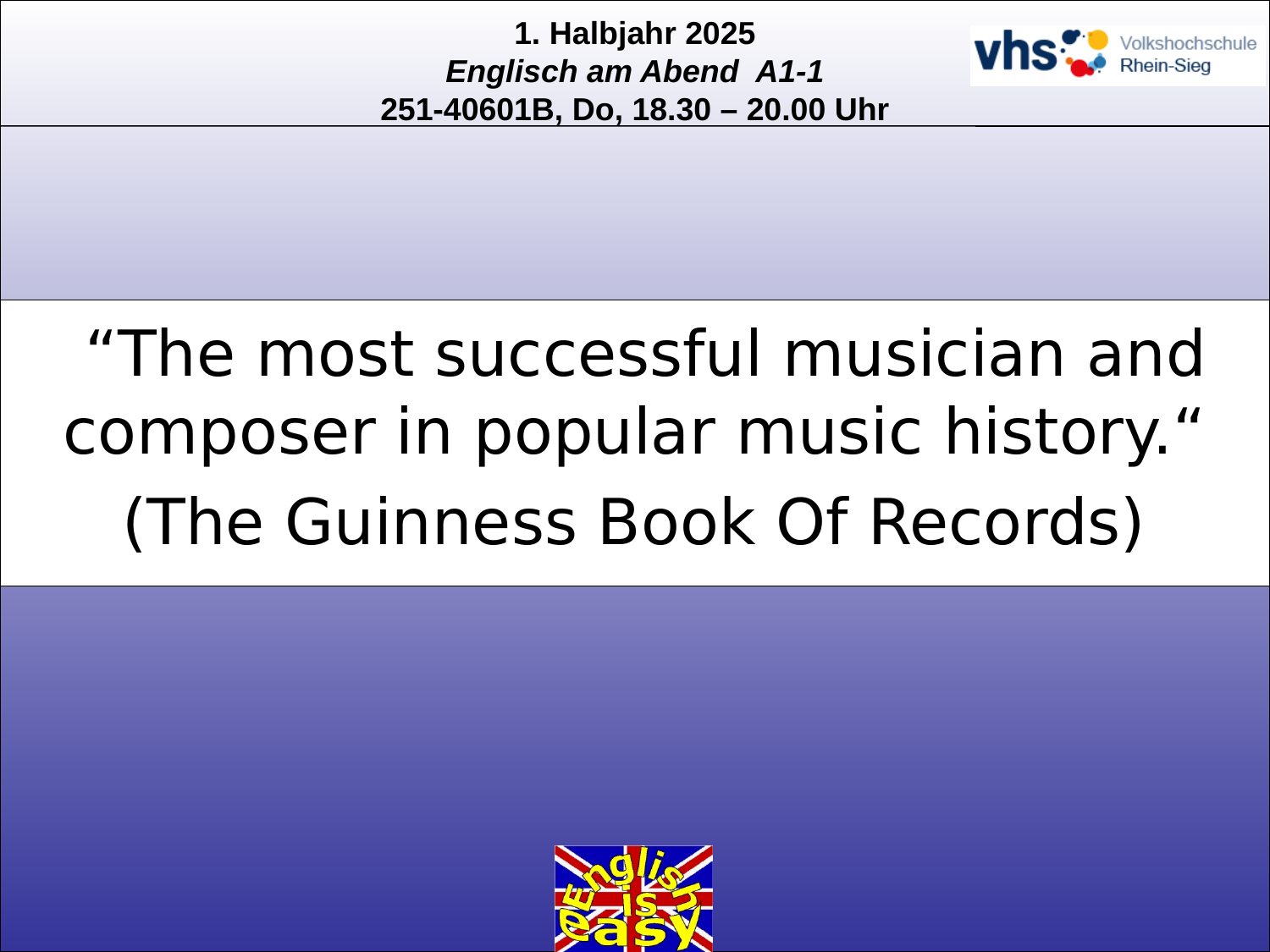

“The most successful musician and composer in popular music history.“
 (The Guinness Book Of Records)